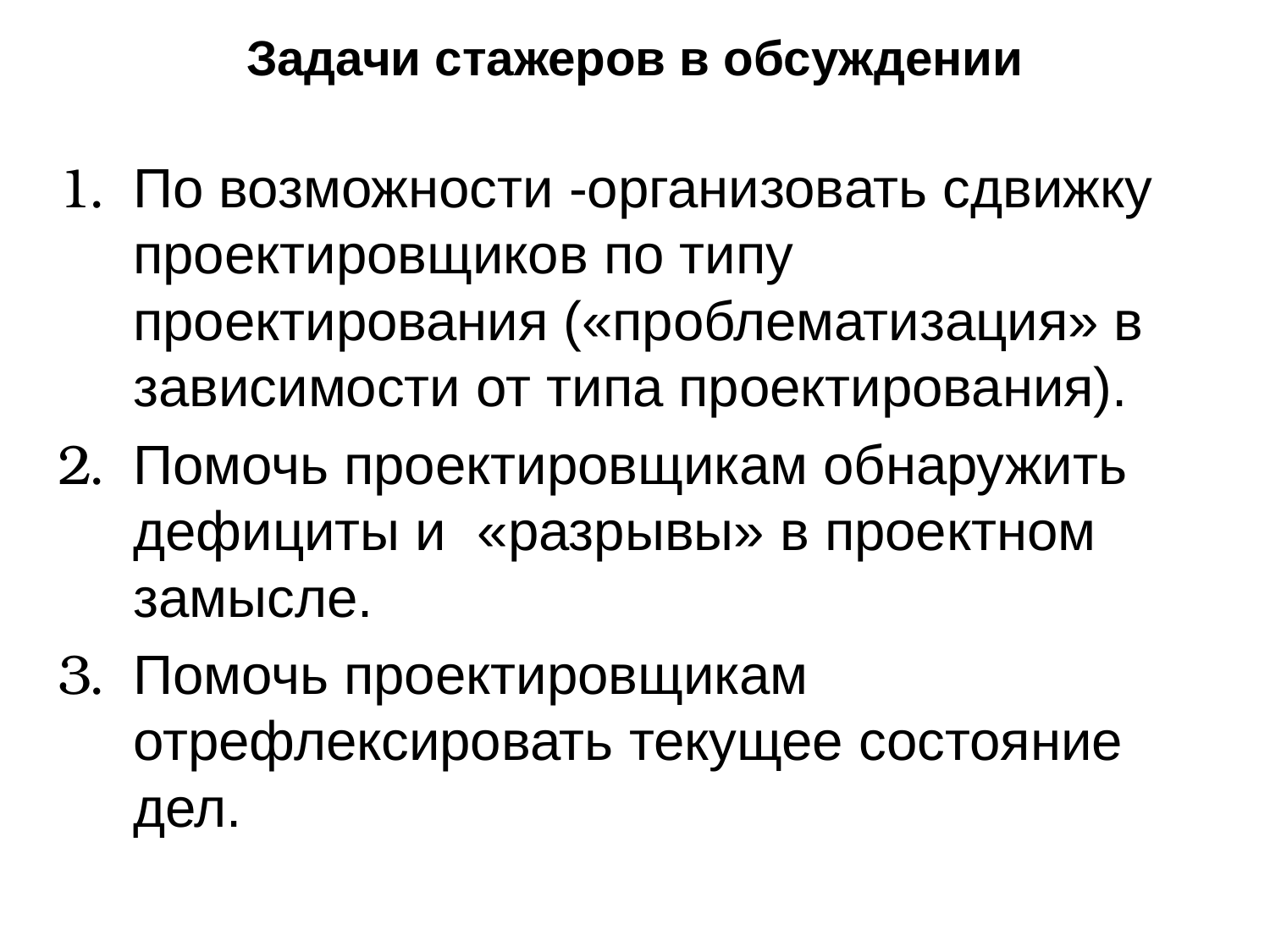

# Задачи стажеров в обсуждении
По возможности -организовать сдвижку проектировщиков по типу проектирования («проблематизация» в зависимости от типа проектирования).
Помочь проектировщикам обнаружить дефициты и  «разрывы» в проектном замысле.
Помочь проектировщикам отрефлексировать текущее состояние дел.